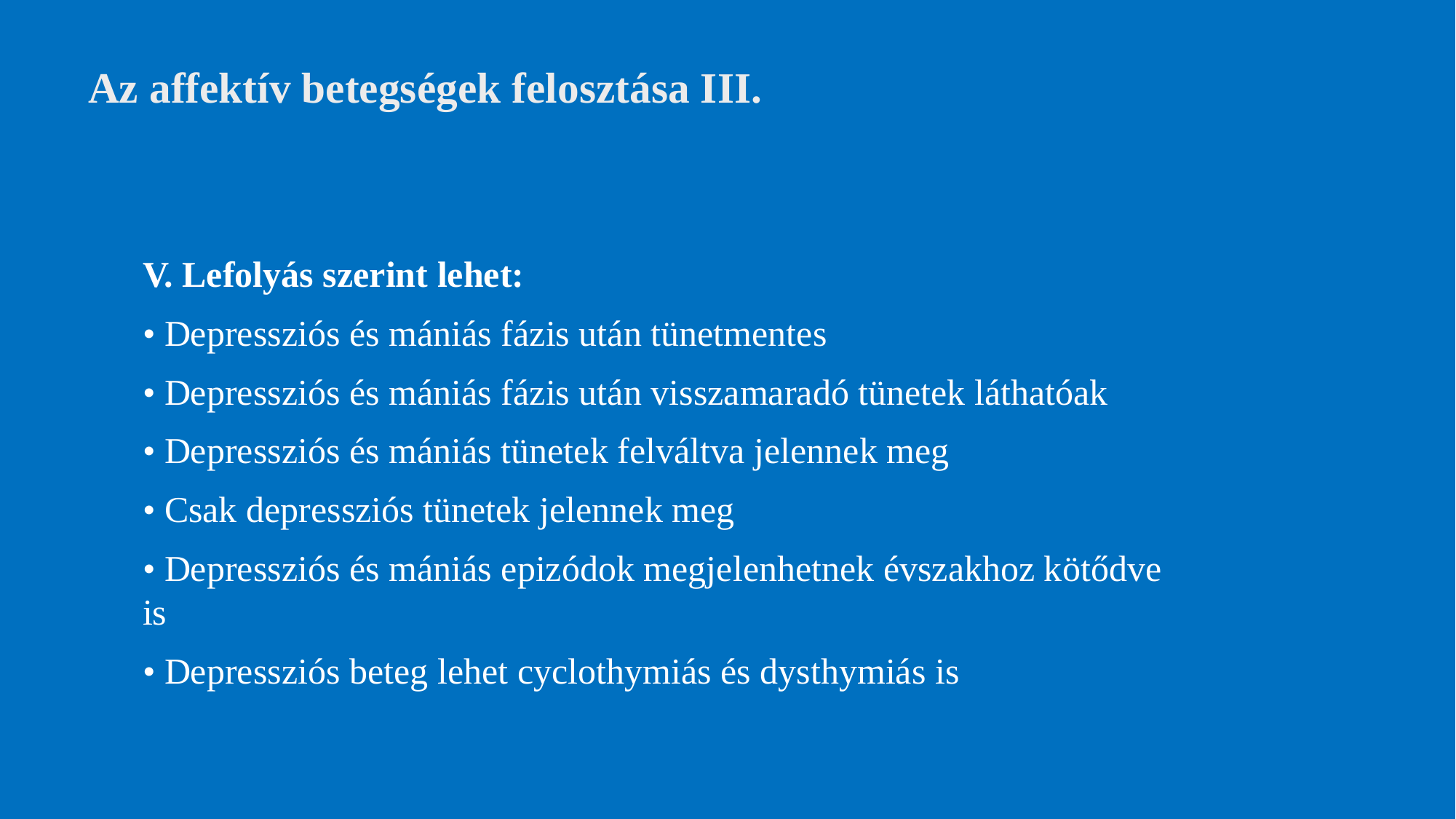

# Az affektív betegségek felosztása III.
V. Lefolyás szerint lehet:
• Depressziós és mániás fázis után tünetmentes
• Depressziós és mániás fázis után visszamaradó tünetek láthatóak
• Depressziós és mániás tünetek felváltva jelennek meg
• Csak depressziós tünetek jelennek meg
• Depressziós és mániás epizódok megjelenhetnek évszakhoz kötődve is
• Depressziós beteg lehet cyclothymiás és dysthymiás is